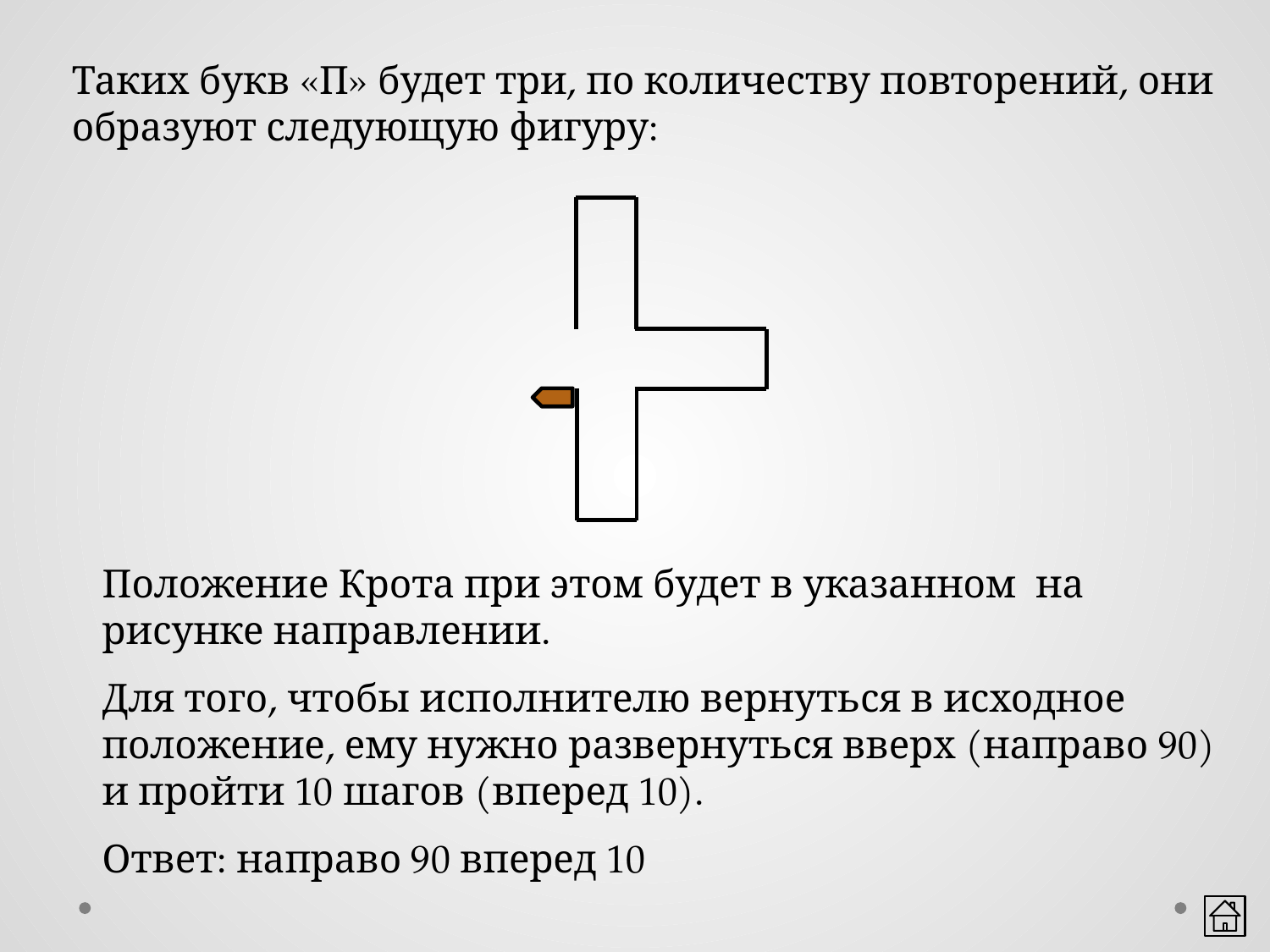

Таких букв «П» будет три, по количеству повторений, они образуют следующую фигуру:

Положение Крота при этом будет в указанном  на рисунке направлении.
Для того, чтобы исполнителю вернуться в исходное положение, ему нужно развернуться вверх (направо 90) и пройти 10 шагов (вперед 10).
Ответ: направо 90 вперед 10